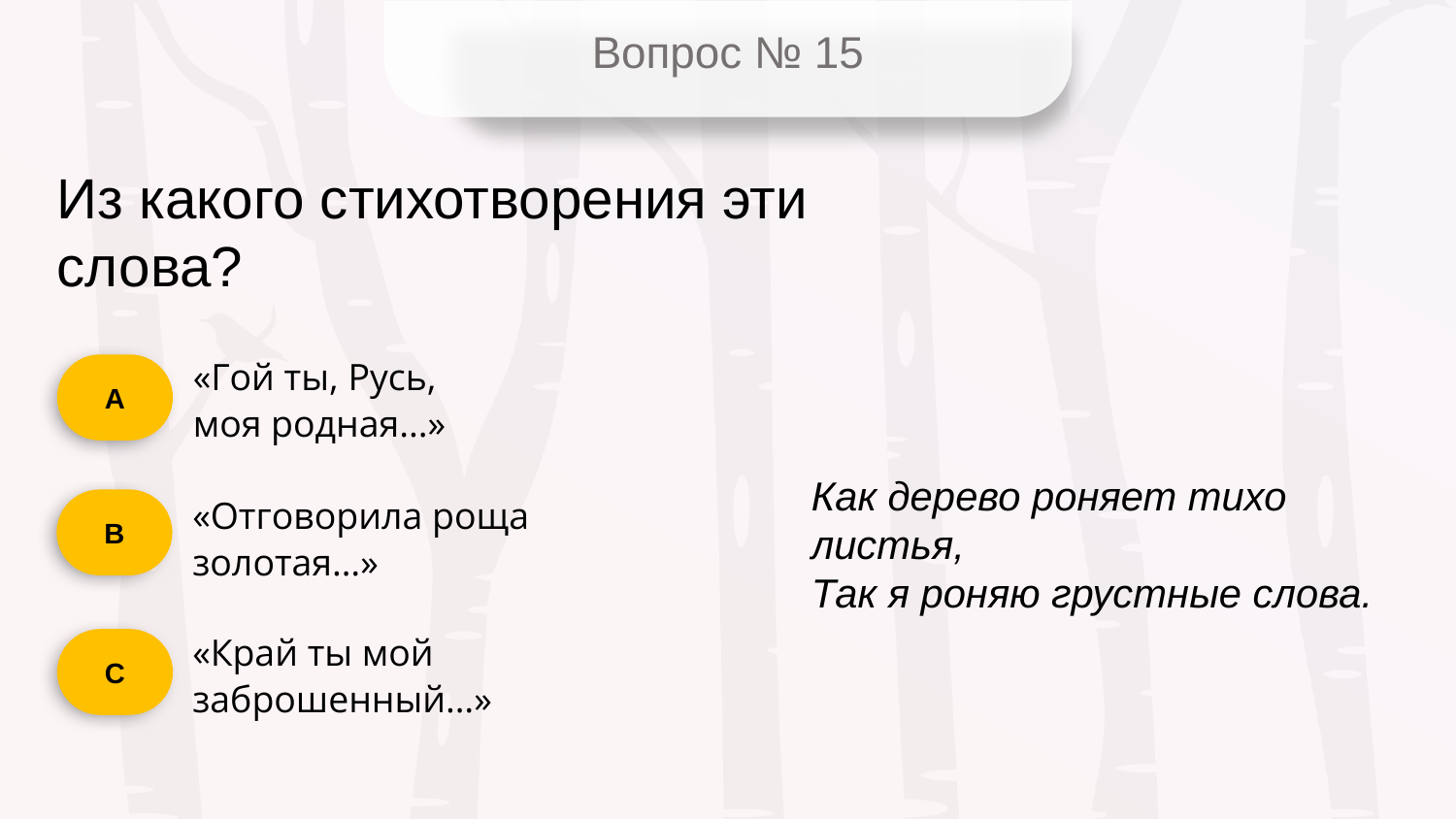

Вопрос № 15
Из какого стихотворения эти слова?
«Гой ты, Русь,
моя родная...»
А
Как дерево роняет тихо листья,
Так я роняю грустные слова.
B
«Отговорила роща
золотая…»
«Край ты мой
заброшенный…»
C